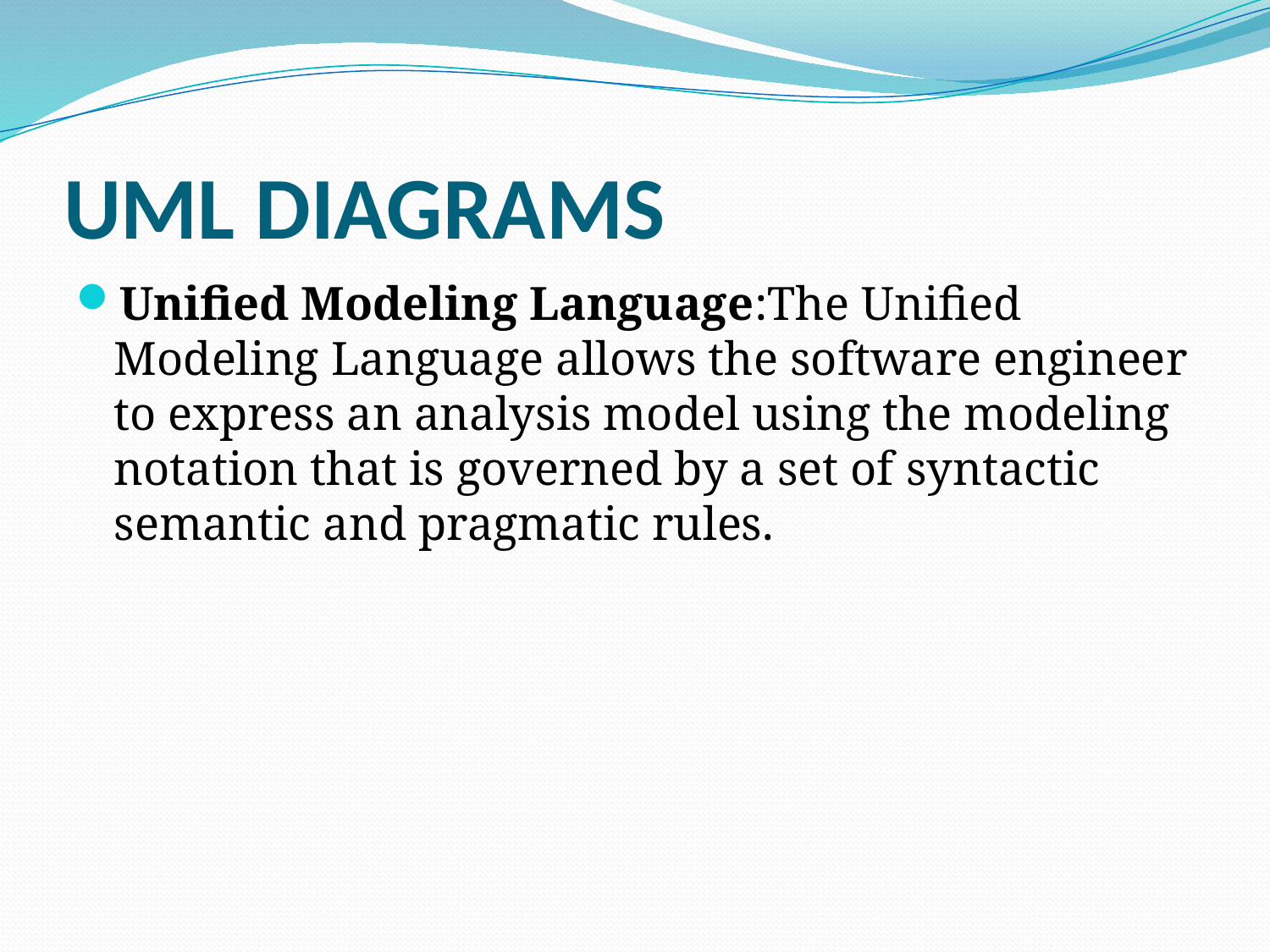

# UML DIAGRAMS
Unified Modeling Language:The Unified Modeling Language allows the software engineer to express an analysis model using the modeling notation that is governed by a set of syntactic semantic and pragmatic rules.